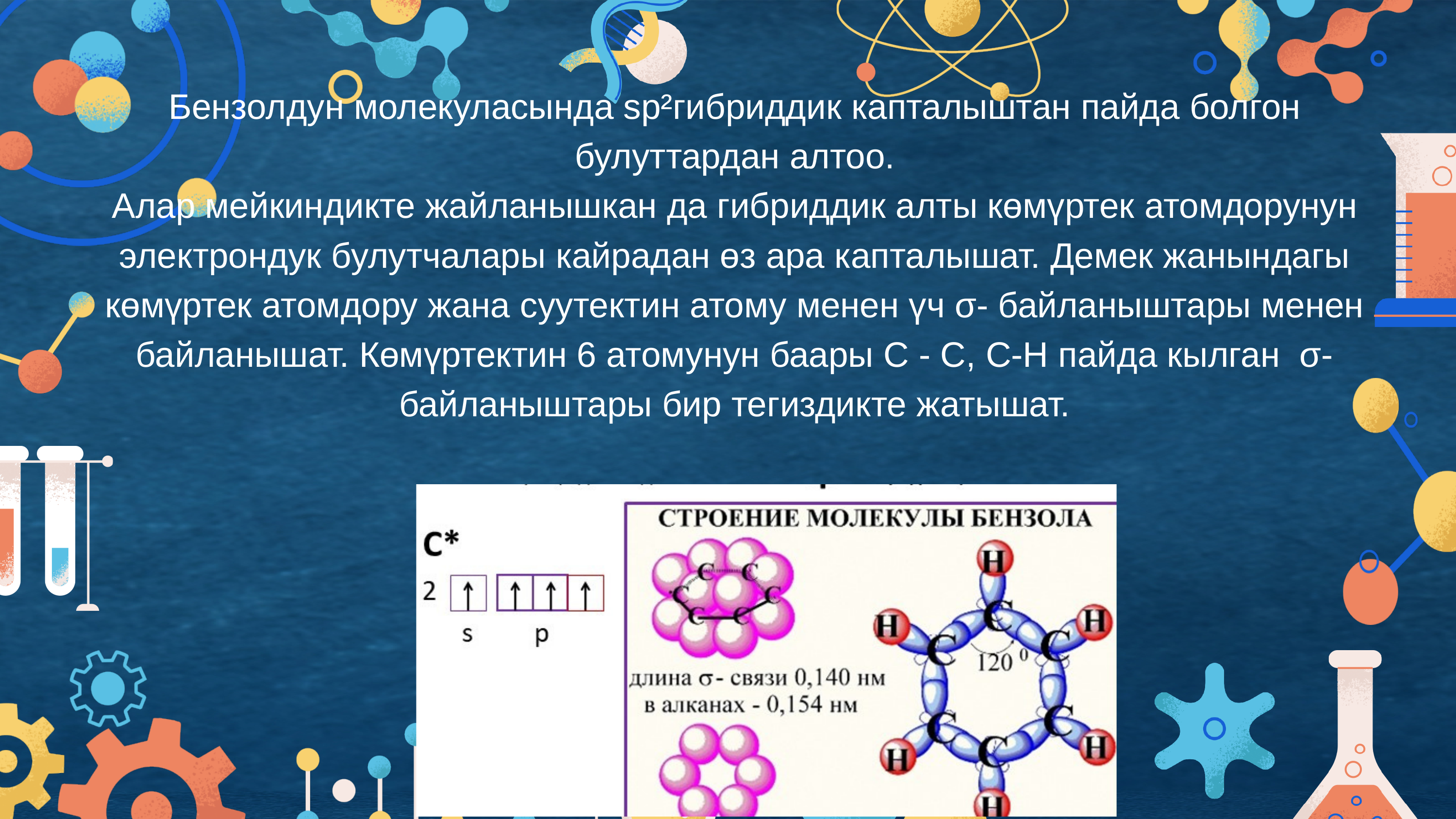

Бензолдун молекуласында sp²гибриддик капталыштан пайда болгон булуттардан алтоо.
Алар мейкиндикте жайланышкан да гибриддик алты көмүртек атомдорунун электрондук булутчалары кайрадан өз ара капталышат. Демек жанындагы көмүртек атомдору жана суутектин атому менен үч σ- байланыштары менен байланышат. Көмүртектин 6 атомунун баары C - C, C-H пайда кылган  σ- байланыштары бир тегиздикте жатышат.